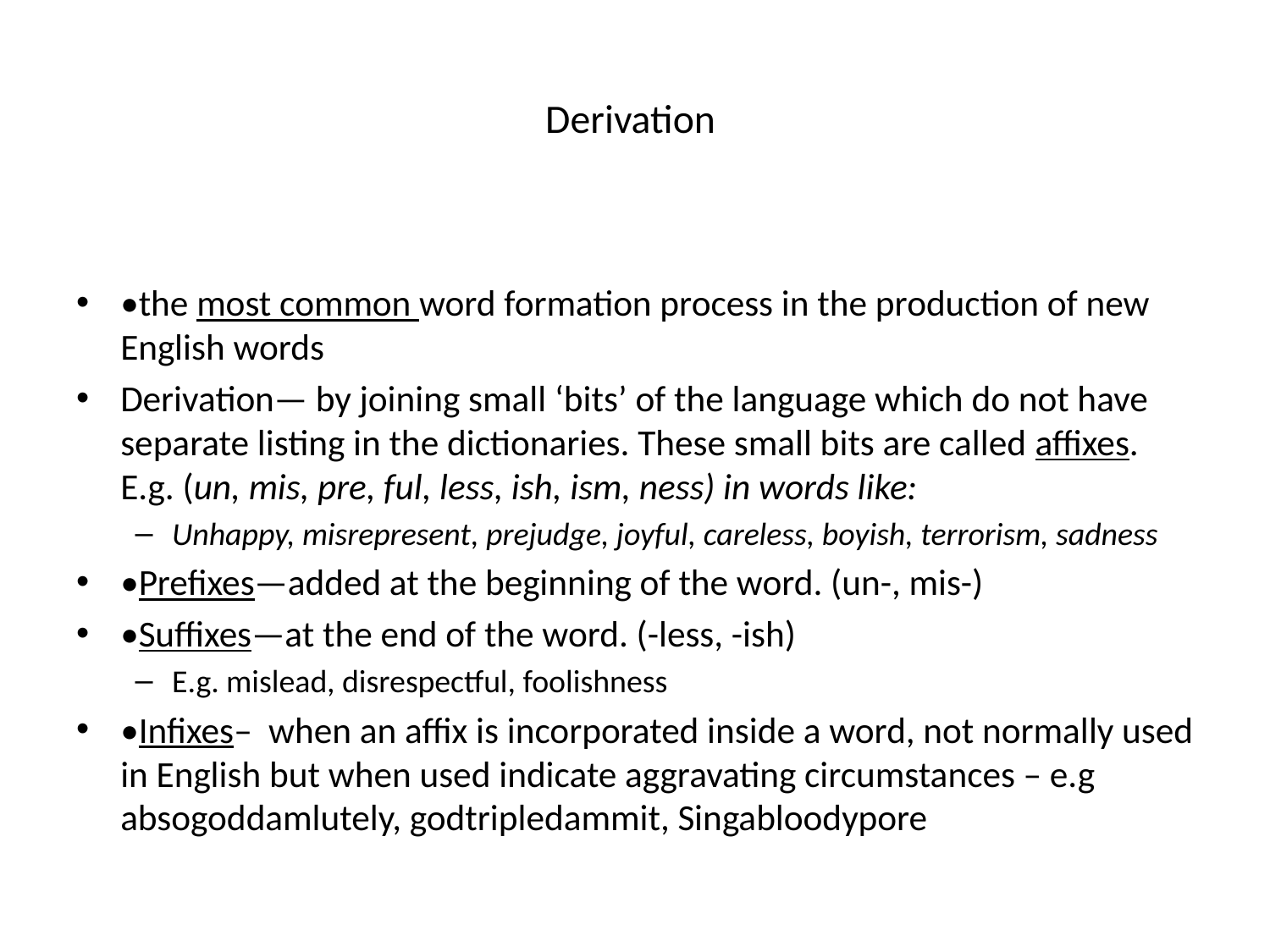

# Derivation

•the most common word formation process in the production of new English words
Derivation— by joining small ‘bits’ of the language which do not have separate listing in the dictionaries. These small bits are called affixes. E.g. (un, mis, pre, ful, less, ish, ism, ness) in words like:
Unhappy, misrepresent, prejudge, joyful, careless, boyish, terrorism, sadness
•Prefixes—added at the beginning of the word. (un-, mis-)
•Suffixes—at the end of the word. (-less, -ish)
E.g. mislead, disrespectful, foolishness
•Infixes–  when an affix is incorporated inside a word, not normally used in English but when used indicate aggravating circumstances – e.g absogoddamlutely, godtripledammit, Singabloodypore